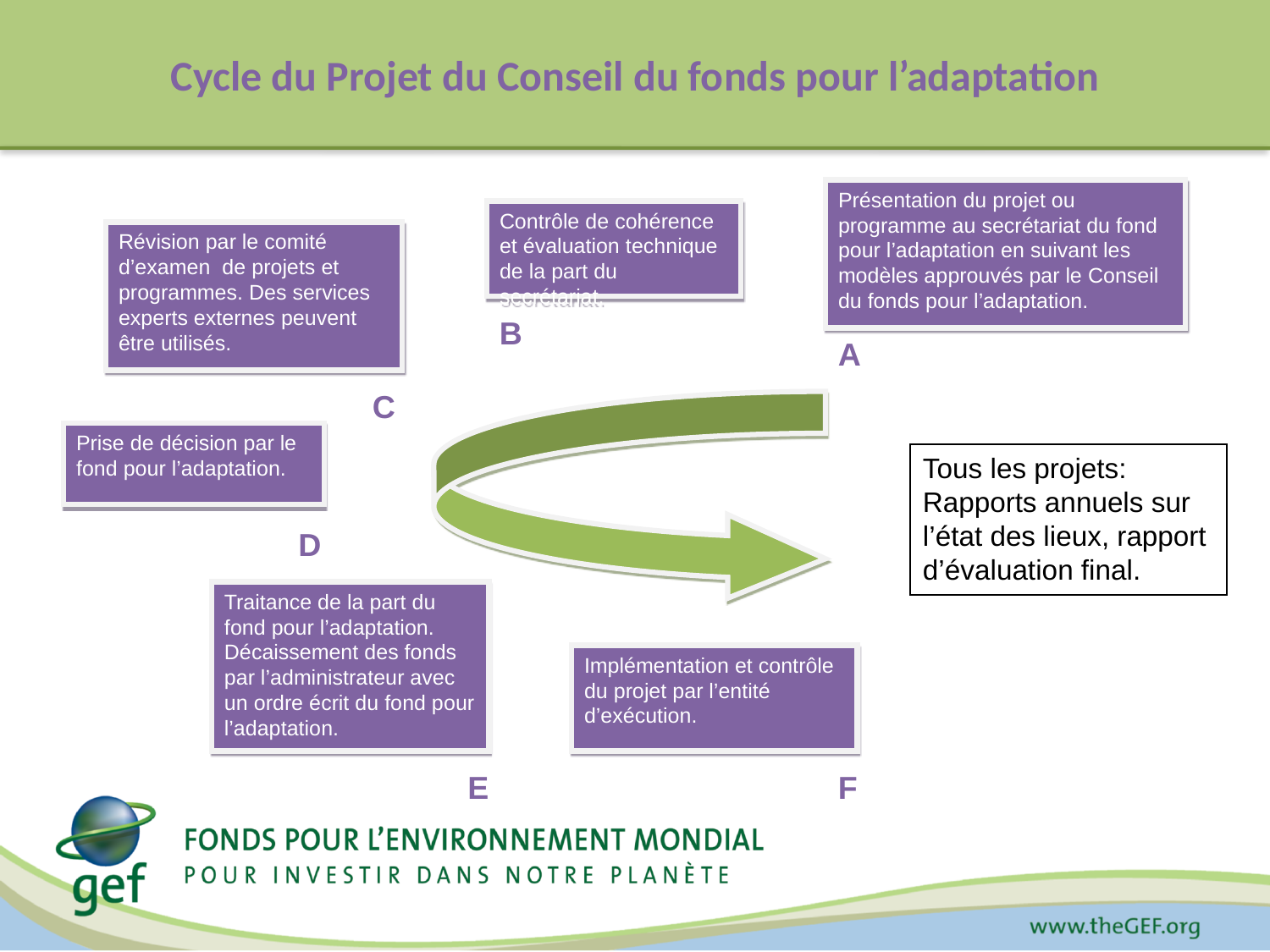

# Cycle du Projet du Conseil du fonds pour l’adaptation

Présentation du projet ou programme au secrétariat du fond  pour l’adaptation en suivant les modèles approuvés par le Conseil du fonds pour l’adaptation.

Contrôle de cohérence et évaluation technique de la part du secrétariat.

Révision par le comité d’examen  de projets et programmes. Des services experts externes peuvent être utilisés.

B
A
C
Prise de décision par le fond pour l’adaptation.

Tous les projets: Rapports annuels sur l’état des lieux, rapport d’évaluation final.

D
Traitance de la part du fond pour l’adaptation. Décaissement des fonds par l’administrateur avec un ordre écrit du fond pour l’adaptation.

Implémentation et contrôle du projet par l’entité d’exécution.

E
F